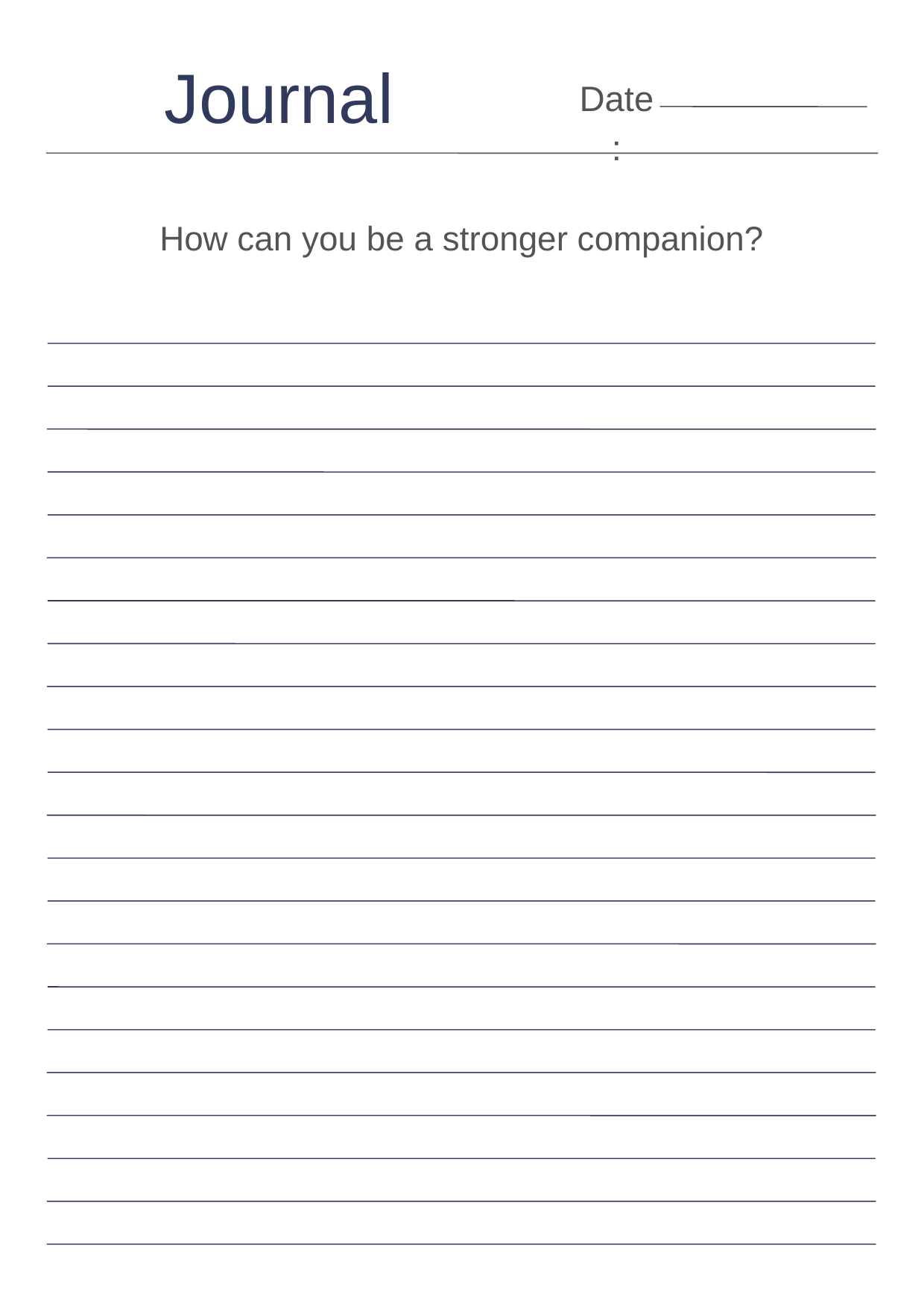

Journal
Date:

How can you be a stronger companion?